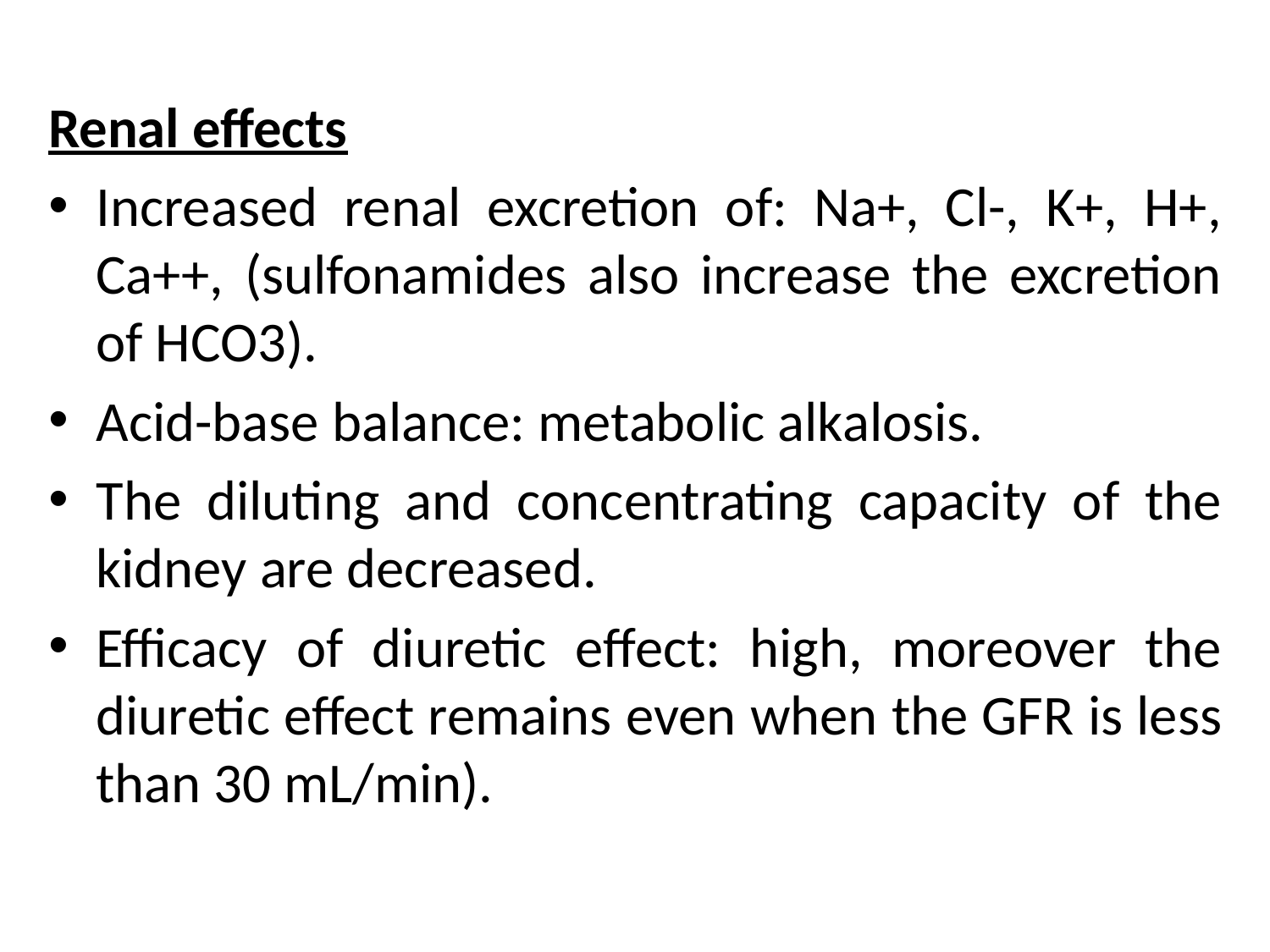

Renal effects
Increased renal excretion of: Na+, Cl-, K+, H+, Ca++, (sulfonamides also increase the excretion of HCO3).
Acid-base balance: metabolic alkalosis.
The diluting and concentrating capacity of the kidney are decreased.
Efficacy of diuretic effect: high, moreover the diuretic effect remains even when the GFR is less than 30 mL/min).